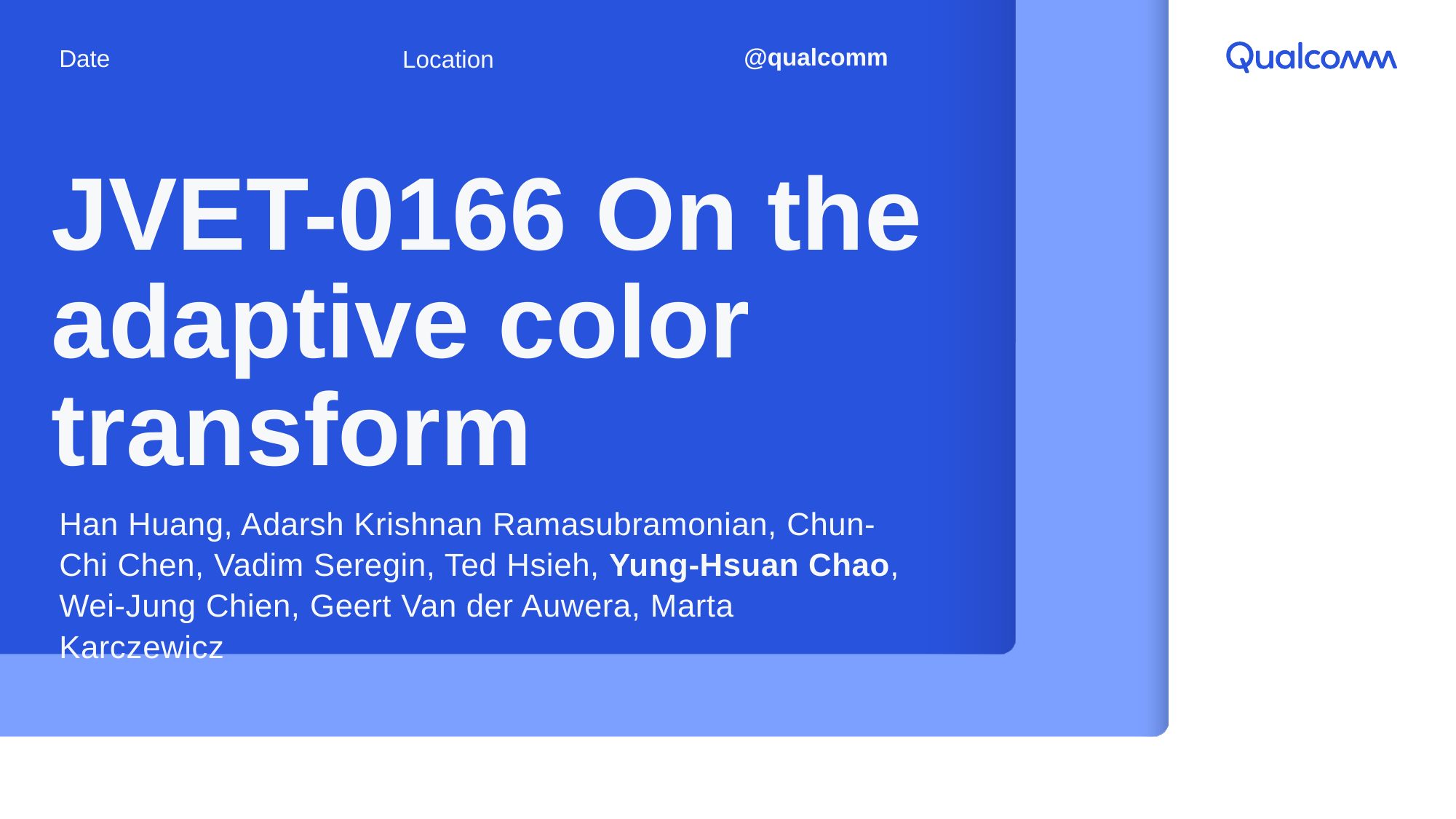

@qualcomm
Date
Location
# JVET-0166 On the adaptive color transform
Han Huang, Adarsh Krishnan Ramasubramonian, Chun-Chi Chen, Vadim Seregin, Ted Hsieh, Yung-Hsuan Chao, Wei-Jung Chien, Geert Van der Auwera, Marta Karczewicz